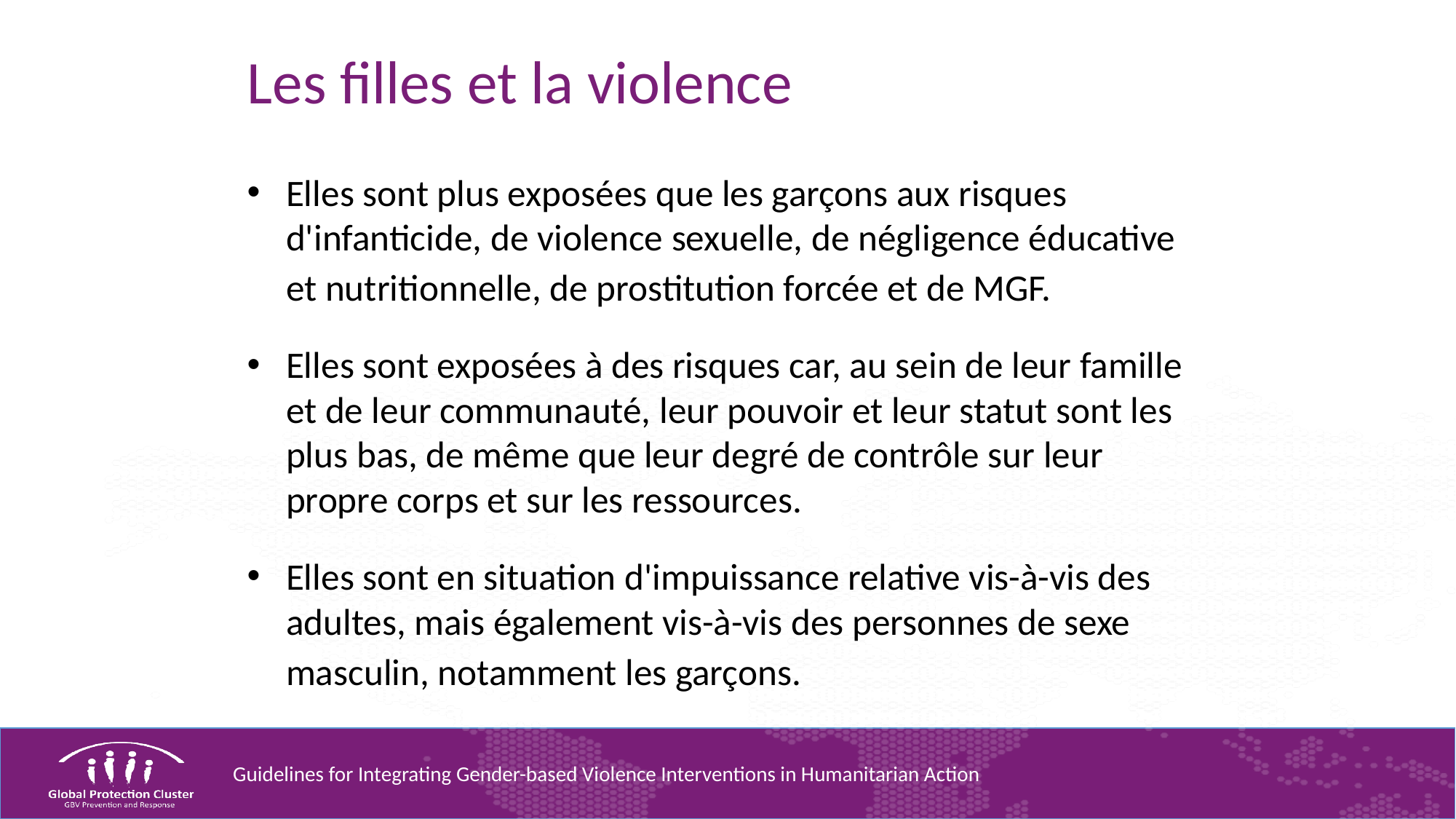

# Les filles et la violence
Elles sont plus exposées que les garçons aux risques d'infanticide, de violence sexuelle, de négligence éducative et nutritionnelle, de prostitution forcée et de MGF.

Elles sont exposées à des risques car, au sein de leur famille et de leur communauté, leur pouvoir et leur statut sont les plus bas, de même que leur degré de contrôle sur leur propre corps et sur les ressources.

Elles sont en situation d'impuissance relative vis-à-vis des adultes, mais également vis-à-vis des personnes de sexe masculin, notamment les garçons.